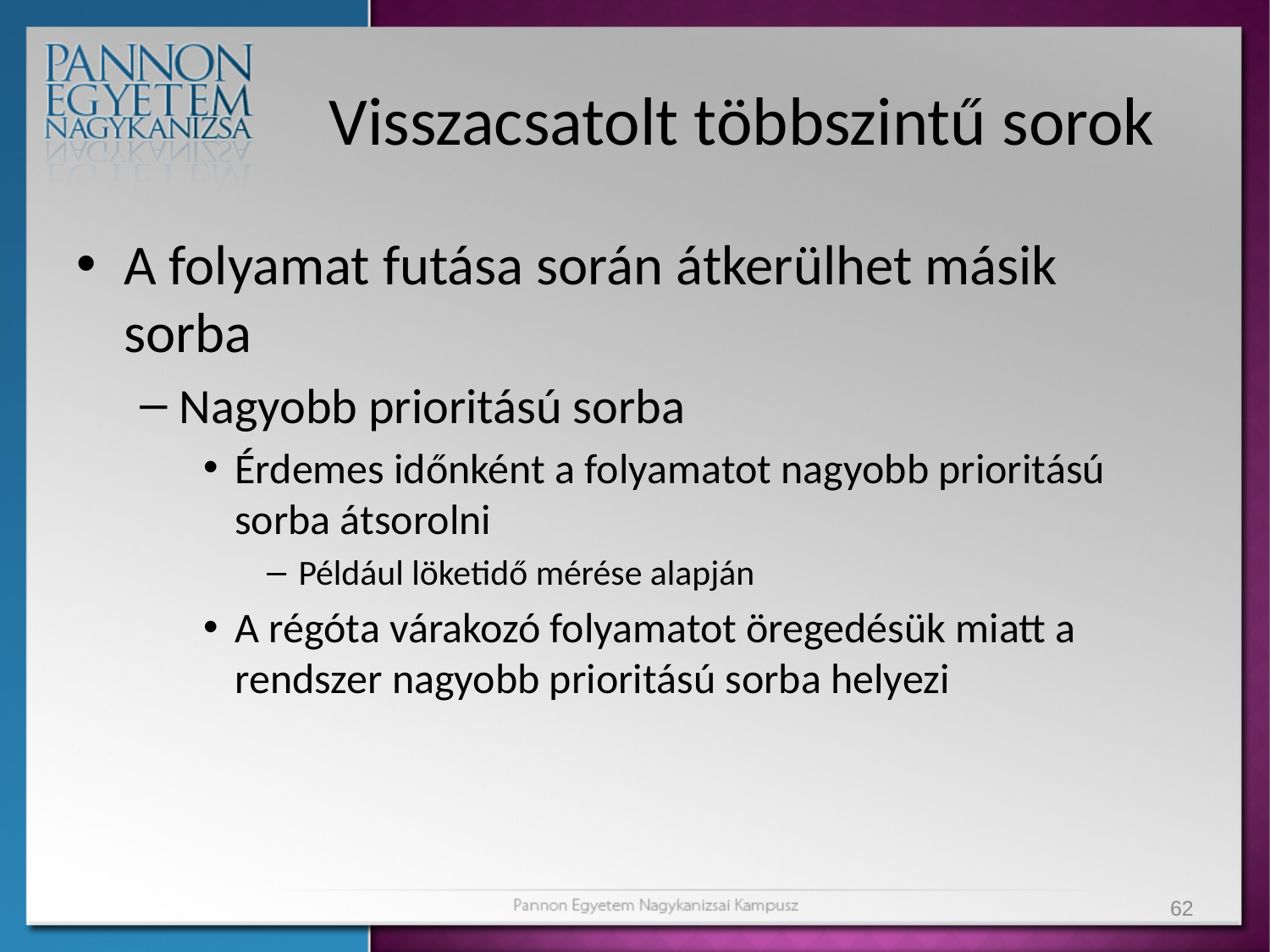

# Visszacsatolt többszintű sorok
A folyamat futása során átkerülhet másik sorba
Nagyobb prioritású sorba
Érdemes időnként a folyamatot nagyobb prioritású sorba átsorolni
Például löketidő mérése alapján
A régóta várakozó folyamatot öregedésük miatt a rendszer nagyobb prioritású sorba helyezi
62